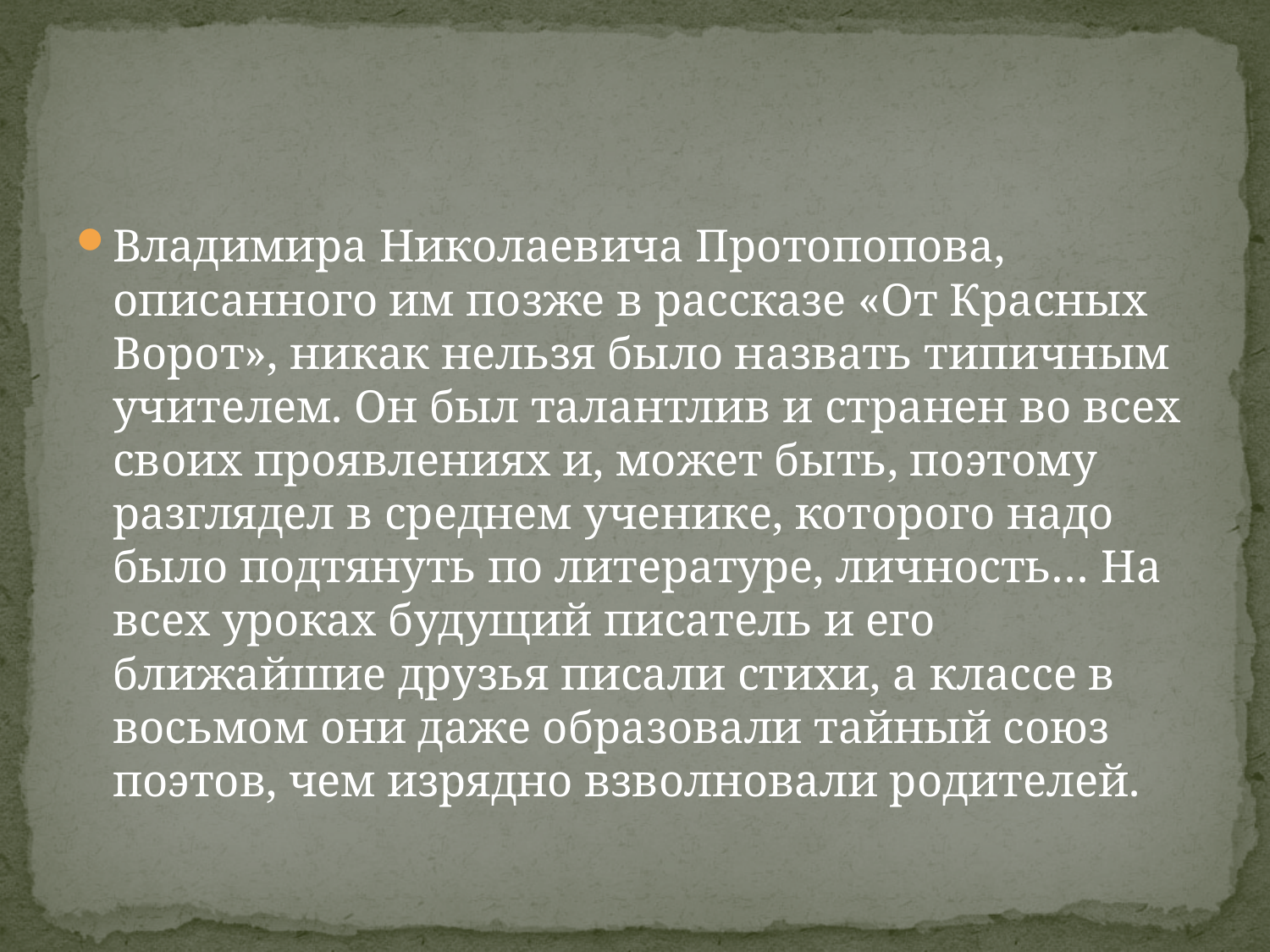

#
Владимира Николаевича Протопопова, описанного им позже в рассказе «От Красных Ворот», никак нельзя было назвать типичным учителем. Он был талантлив и странен во всех своих проявлениях и, может быть, поэтому разглядел в среднем ученике, которого надо было подтянуть по литературе, личность… На всех уроках будущий писатель и его ближайшие друзья писали стихи, а классе в восьмом они даже образовали тайный союз поэтов, чем изрядно взволновали родителей.